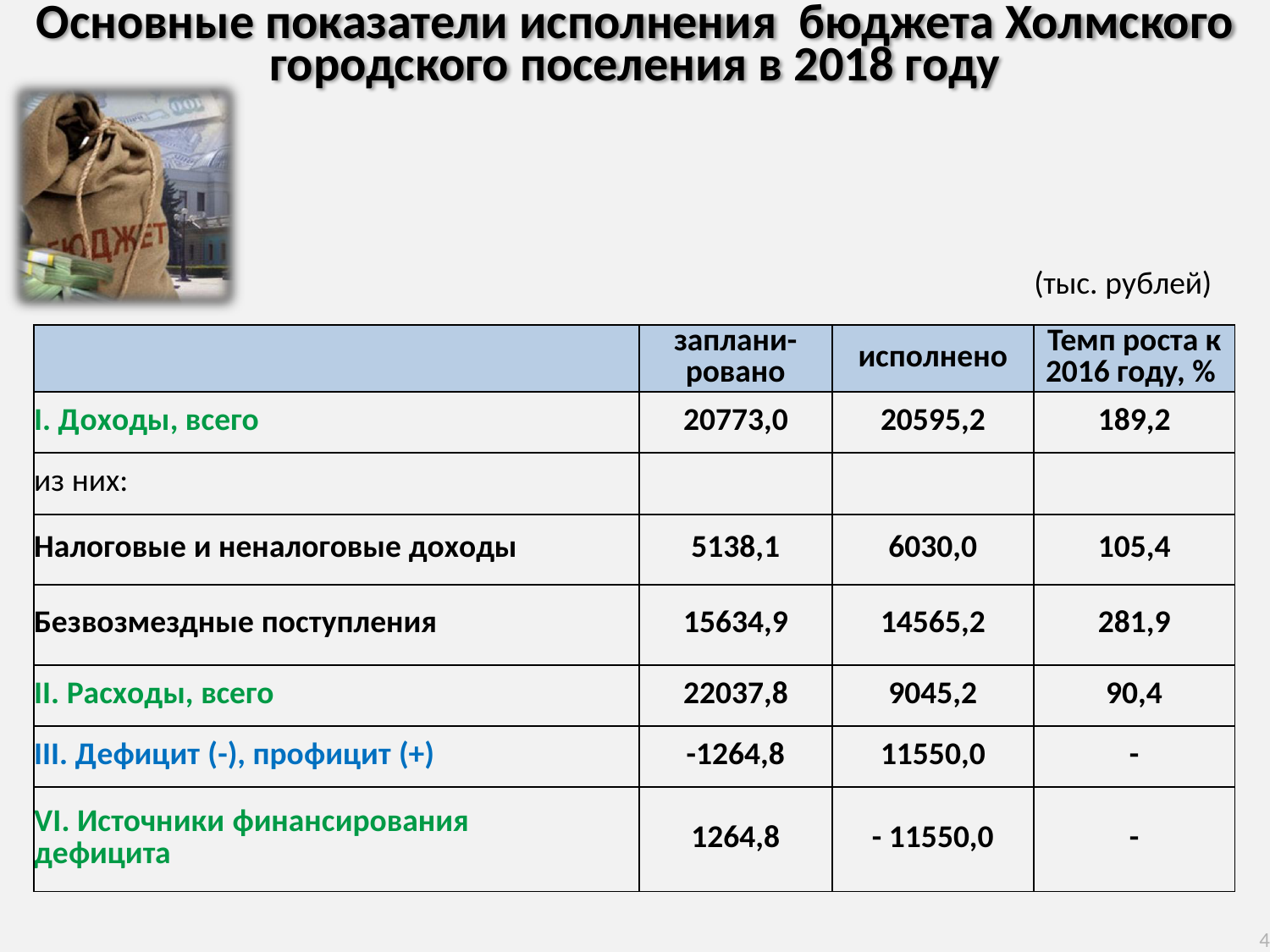

Основные показатели исполнения  бюджета Холмского городского поселения в 2018 году

(тыс. рублей)
|  | заплани-ровано | исполнено | Темп роста к 2016 году, % |
| --- | --- | --- | --- |
| I. Доходы, всего | 20773,0 | 20595,2 | 189,2 |
| из них: |  |  |  |
| Налоговые и неналоговые доходы | 5138,1 | 6030,0 | 105,4 |
| Безвозмездные поступления | 15634,9 | 14565,2 | 281,9 |
| II. Расходы, всего | 22037,8 | 9045,2 | 90,4 |
| III. Дефицит (-), профицит (+) | -1264,8 | 11550,0 | - |
| VI. Источники финансирования дефицита | 1264,8 | - 11550,0 | - |
4